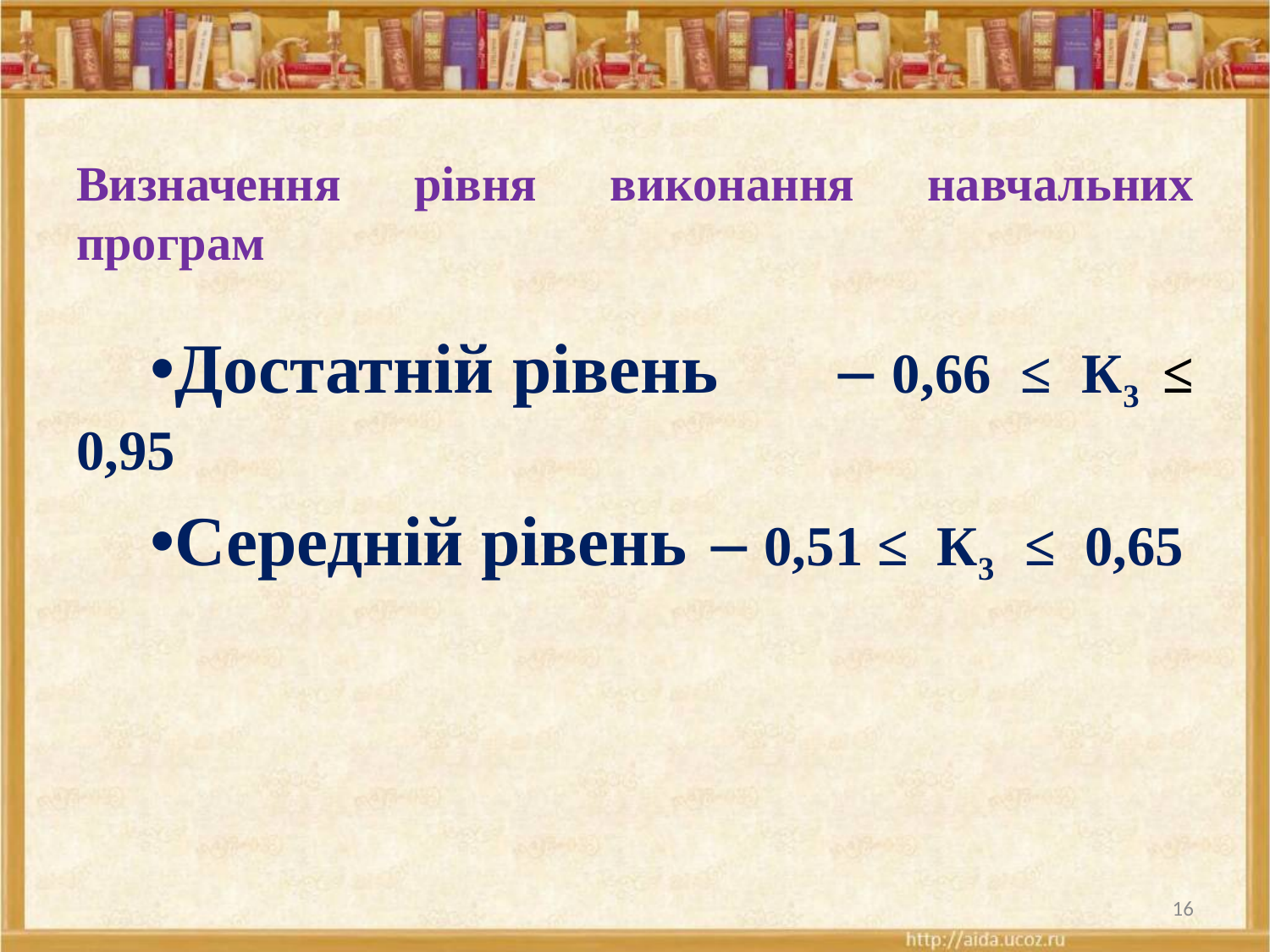

# Визначення рівня виконання навчальних програм
Достатній рівень	– 0,66  ≤  К3  ≤ 0,95
Середній рівень	– 0,51 ≤  К3   ≤  0,65
16